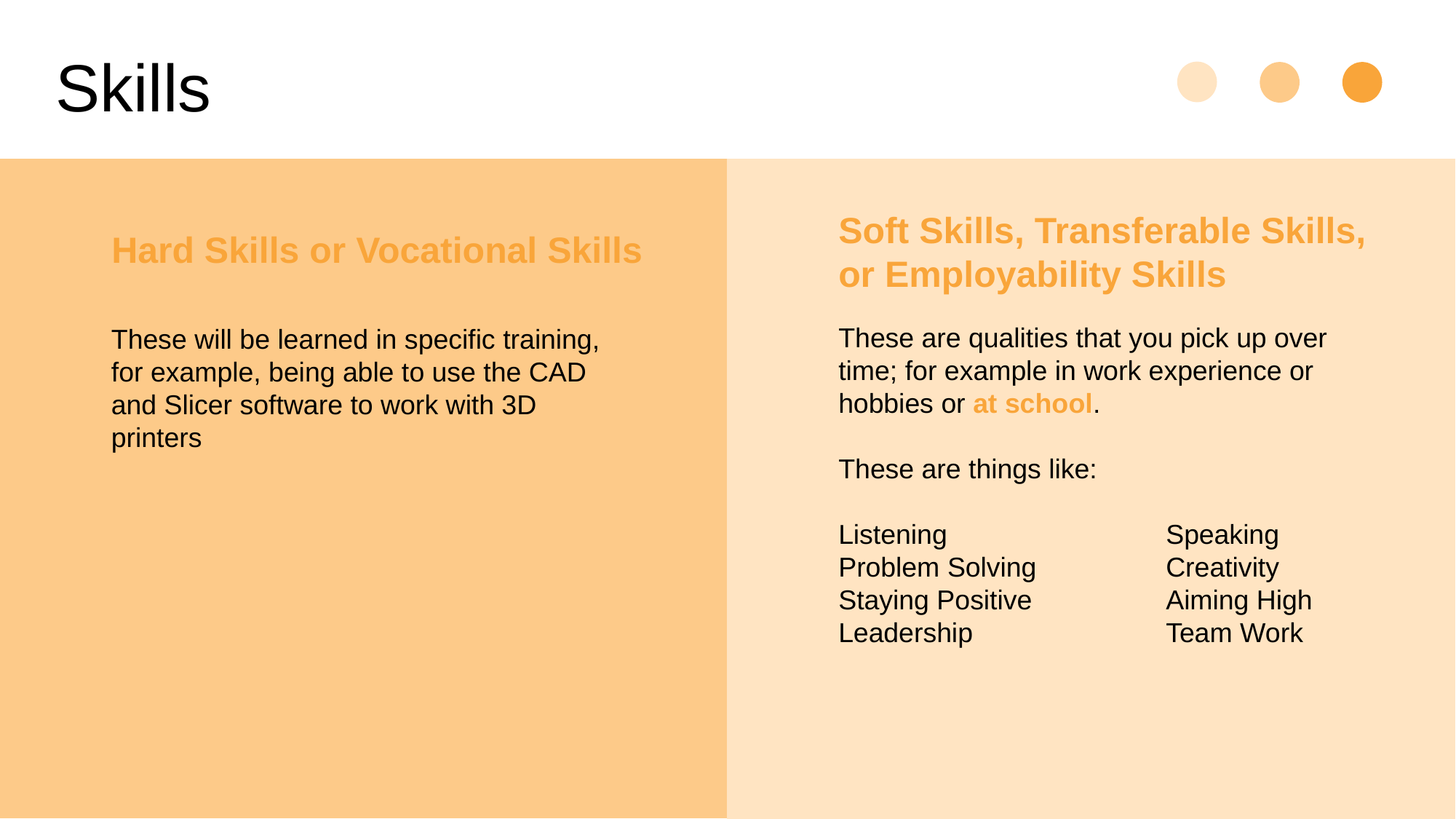

Skills

Soft Skills, Transferable Skills, or Employability Skills

Hard Skills or Vocational Skills

These are qualities that you pick up over time; for example in work experience or hobbies or at school.

These are things like:

Listening			Speaking
Problem Solving		Creativity
Staying Positive		Aiming High
Leadership		Team Work
These will be learned in specific training, for example, being able to use the CAD and Slicer software to work with 3D printers